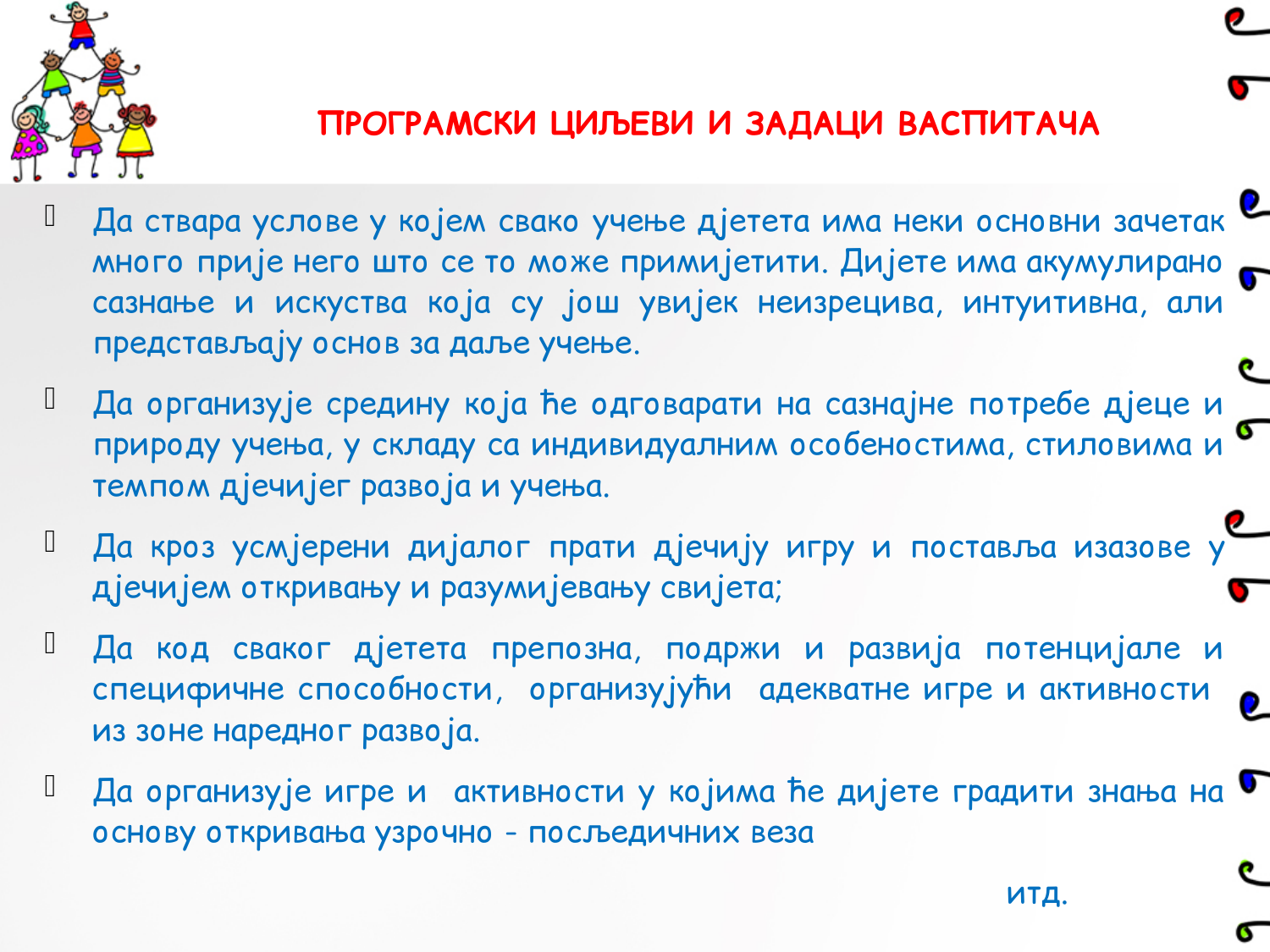

# ПРОГРАМСКИ ЦИЉЕВИ И ЗАДАЦИ ВАСПИТАЧА
Да ствара услове у којем свако учење дјетета има неки основни зачетак много прије него што се то може примијетити. Дијете има акумулирано сазнање и искуства која су још увијек неизрецива, интуитивна, али представљају основ за даље учење.
Да организује средину која ће одговарати на сазнајне потребе дјеце и природу учења, у складу са индивидуалним особеностима, стиловима и темпом дјечијег развоја и учења.
Да кроз усмјерени дијалог прати дјечију игру и поставља изазове у дјечијем откривању и разумијевању свијета;
Да код сваког дјетета препозна, подржи и развија потенцијале и специфичне способности,  организујући  адекватне игре и активности  из зоне наредног развоја.
Да организује игре и  активности у којима ће дијете градити знања на основу откривања узрочно - посљедичних веза
                                                                                                     итд.